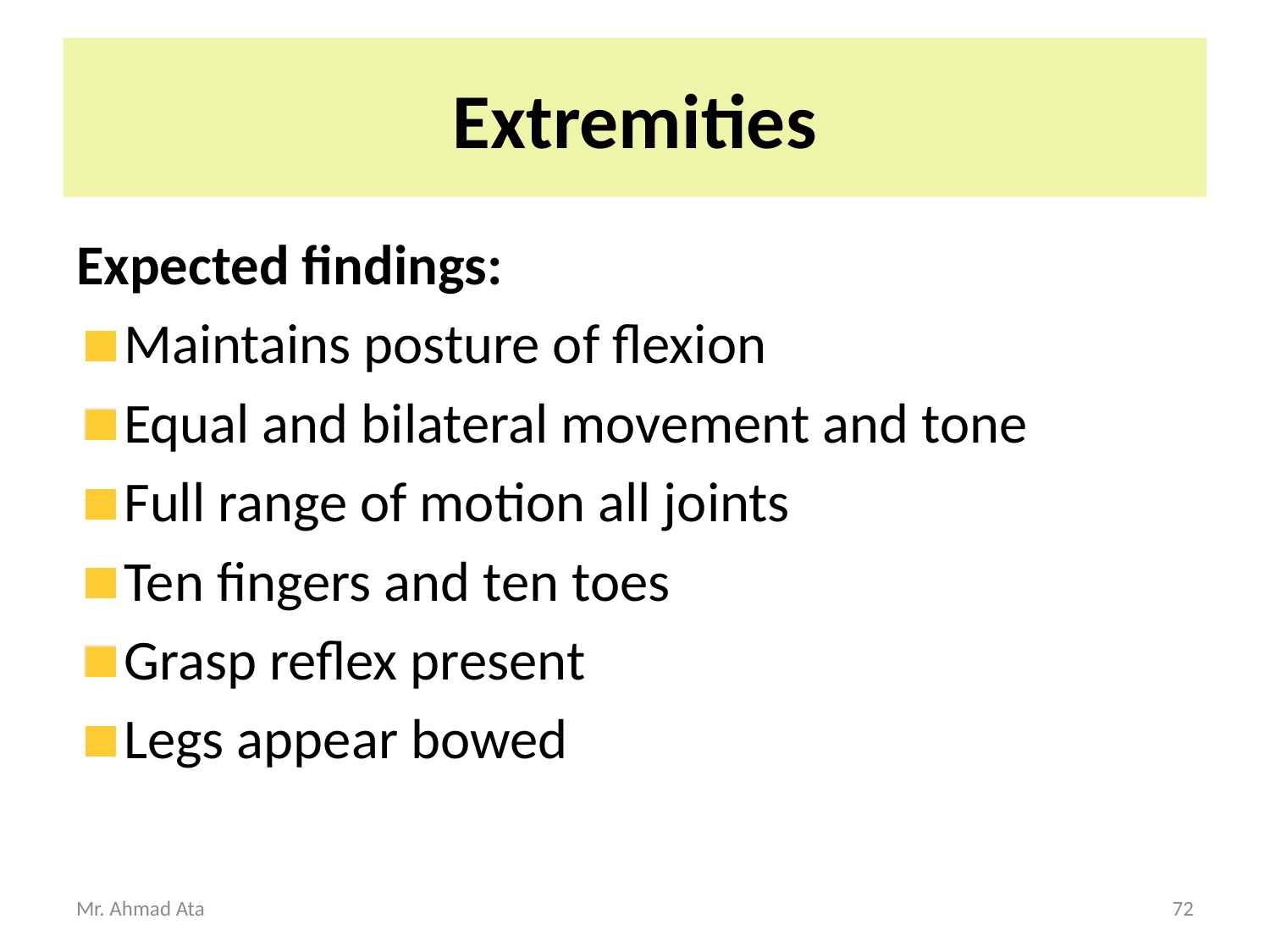

# Extremities
Expected findings:
Maintains posture of flexion
Equal and bilateral movement and tone
Full range of motion all joints
Ten fingers and ten toes
Grasp reflex present
Legs appear bowed

Mr. Ahmad Ata
72